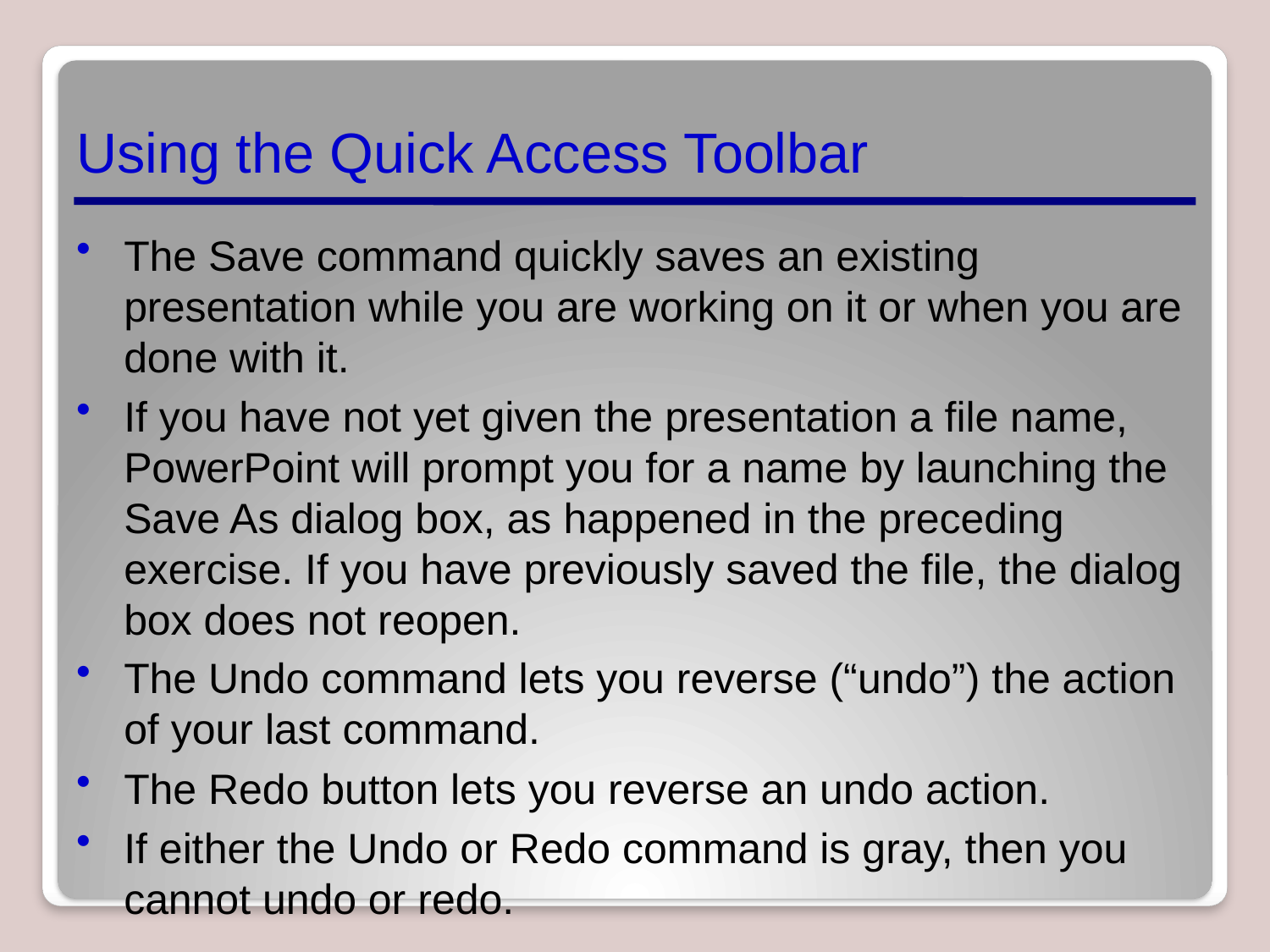

# Using the Quick Access Toolbar
The Save command quickly saves an existing presentation while you are working on it or when you are done with it.
If you have not yet given the presentation a file name, PowerPoint will prompt you for a name by launching the Save As dialog box, as happened in the preceding exercise. If you have previously saved the file, the dialog box does not reopen.
The Undo command lets you reverse (“undo”) the action of your last command.
The Redo button lets you reverse an undo action.
If either the Undo or Redo command is gray, then you cannot undo or redo.